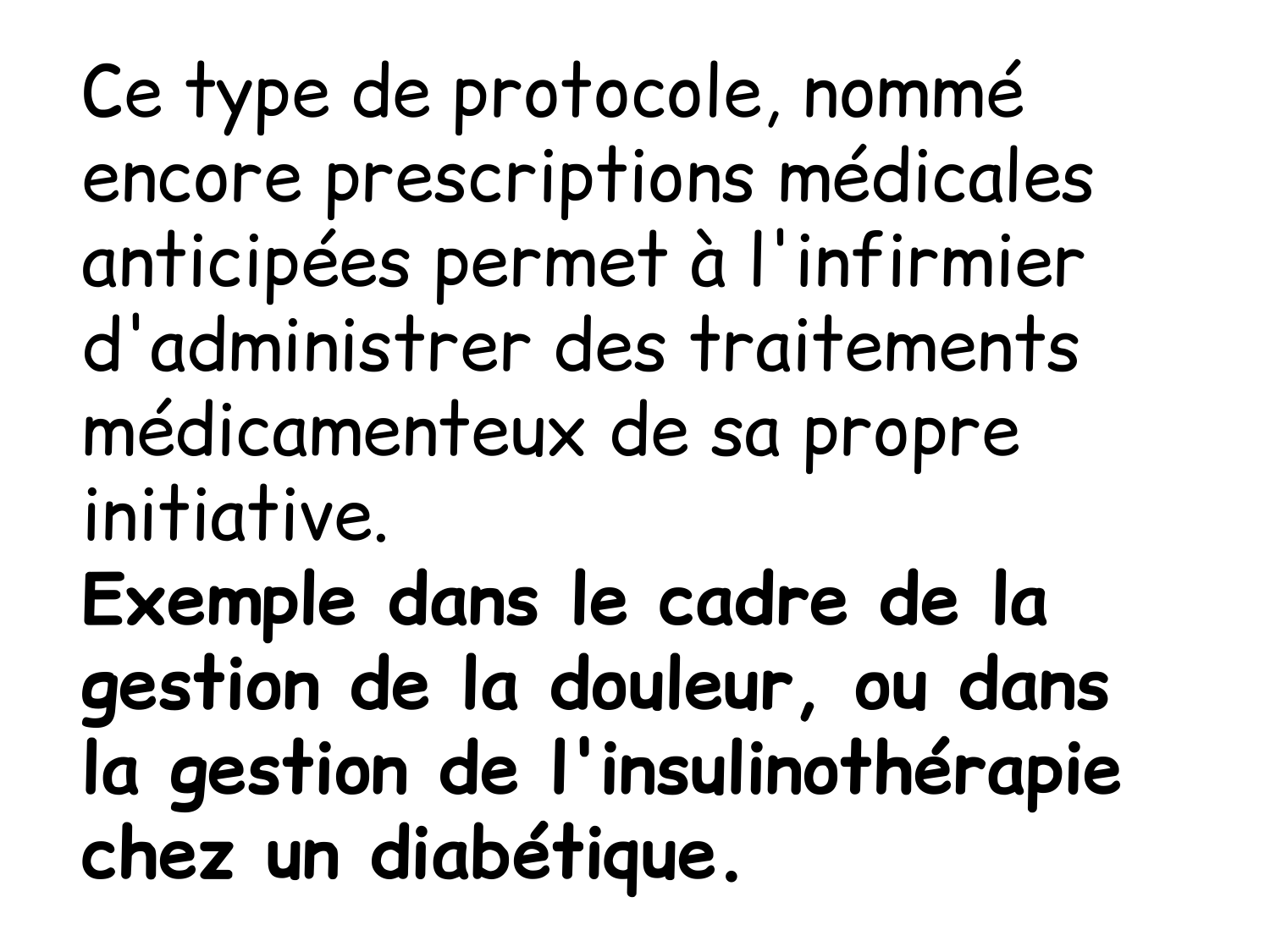

Ce type de protocole, nommé encore prescriptions médicales anticipées permet à l'infirmier d'administrer des traitements médicamenteux de sa propre initiative.
Exemple dans le cadre de la gestion de la douleur, ou dans la gestion de l'insulinothérapie chez un diabétique.